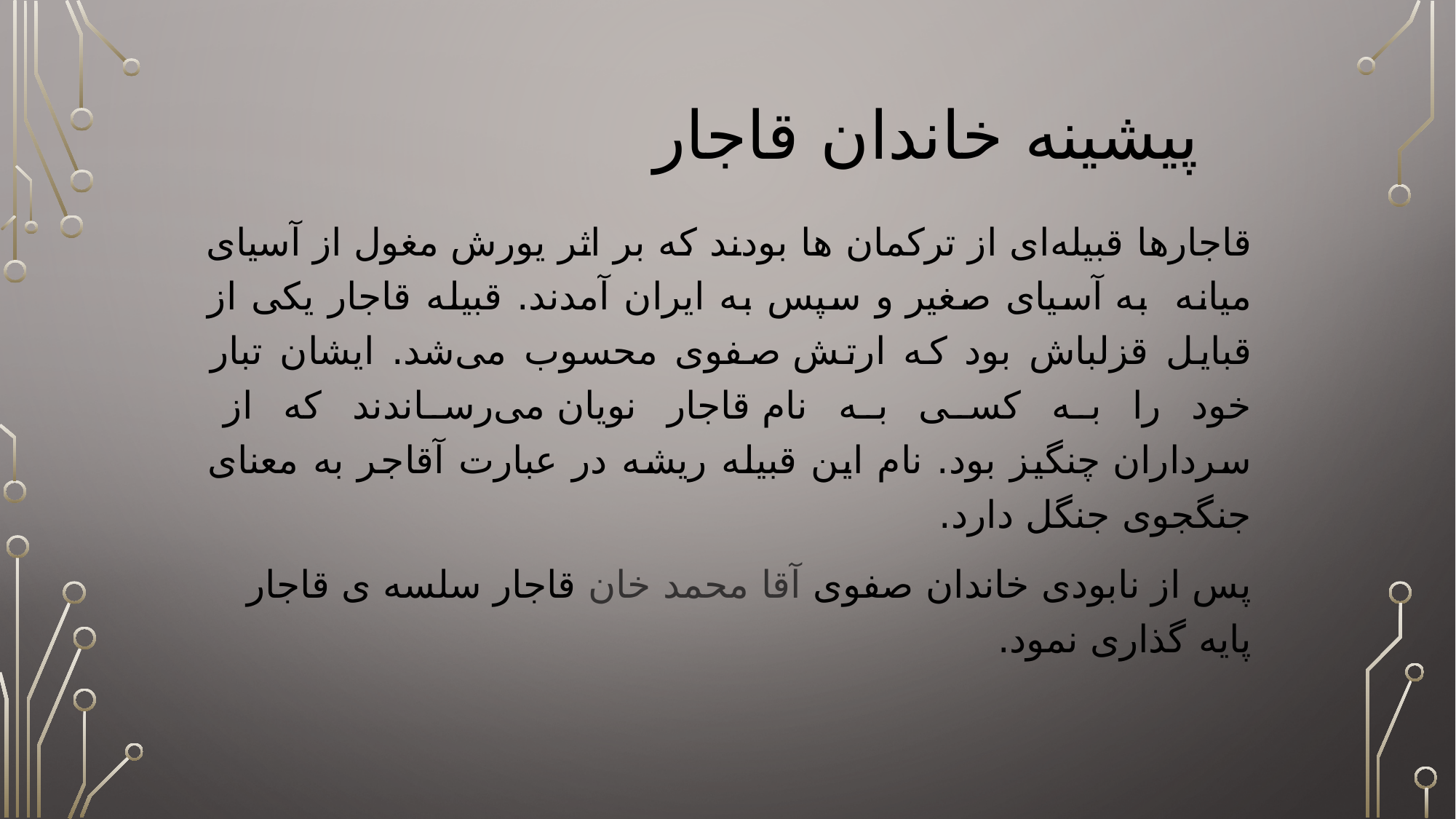

# پیشینه خاندان قاجار
قاجارها قبیله‌ای از ترکمان ها بودند که بر اثر یورش مغول از آسیای میانه  به آسیای صغیر و سپس به ایران آمدند. قبیله قاجار یکی از قبایل قزلباش بود که ارتش صفوی محسوب می‌شد. ایشان تبار خود را به کسی به نام قاجار نویان می‌رساندند که از سرداران چنگیز بود. نام این قبیله ریشه در عبارت آقاجر به معنای جنگجوی جنگل دارد.
پس از نابودی خاندان صفوی آقا محمد خان قاجار سلسه ی قاجار پایه گذاری نمود.